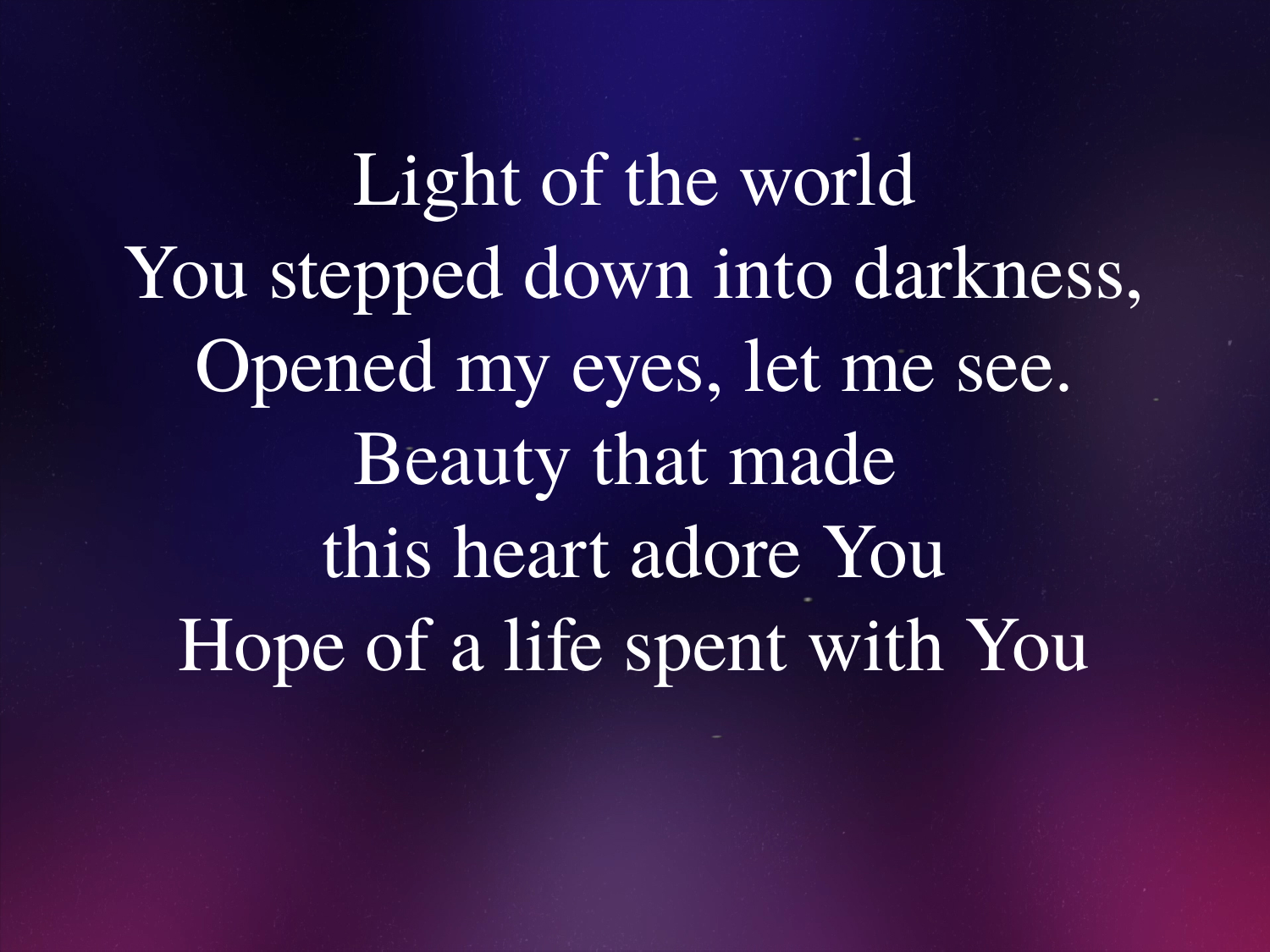

# Light of the world You stepped down into darkness, Opened my eyes, let me see. Beauty that made this heart adore You Hope of a life spent with You